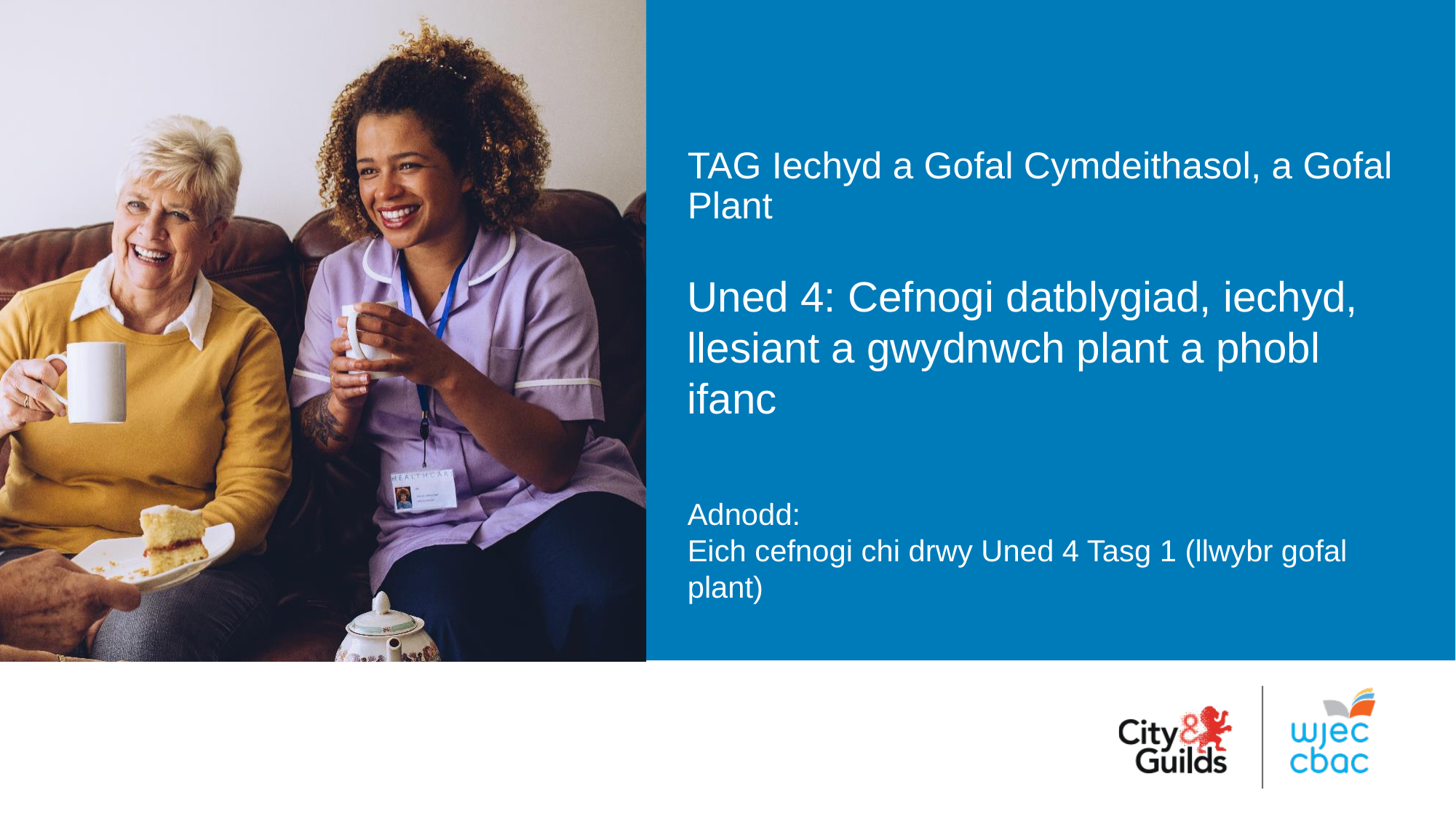

# TAG Iechyd a Gofal Cymdeithasol, a Gofal Plant
Uned 4: Cefnogi datblygiad, iechyd, llesiant a gwydnwch plant a phobl ifanc

Adnodd:
Eich cefnogi chi drwy Uned 4 Tasg 1 (llwybr gofal plant)